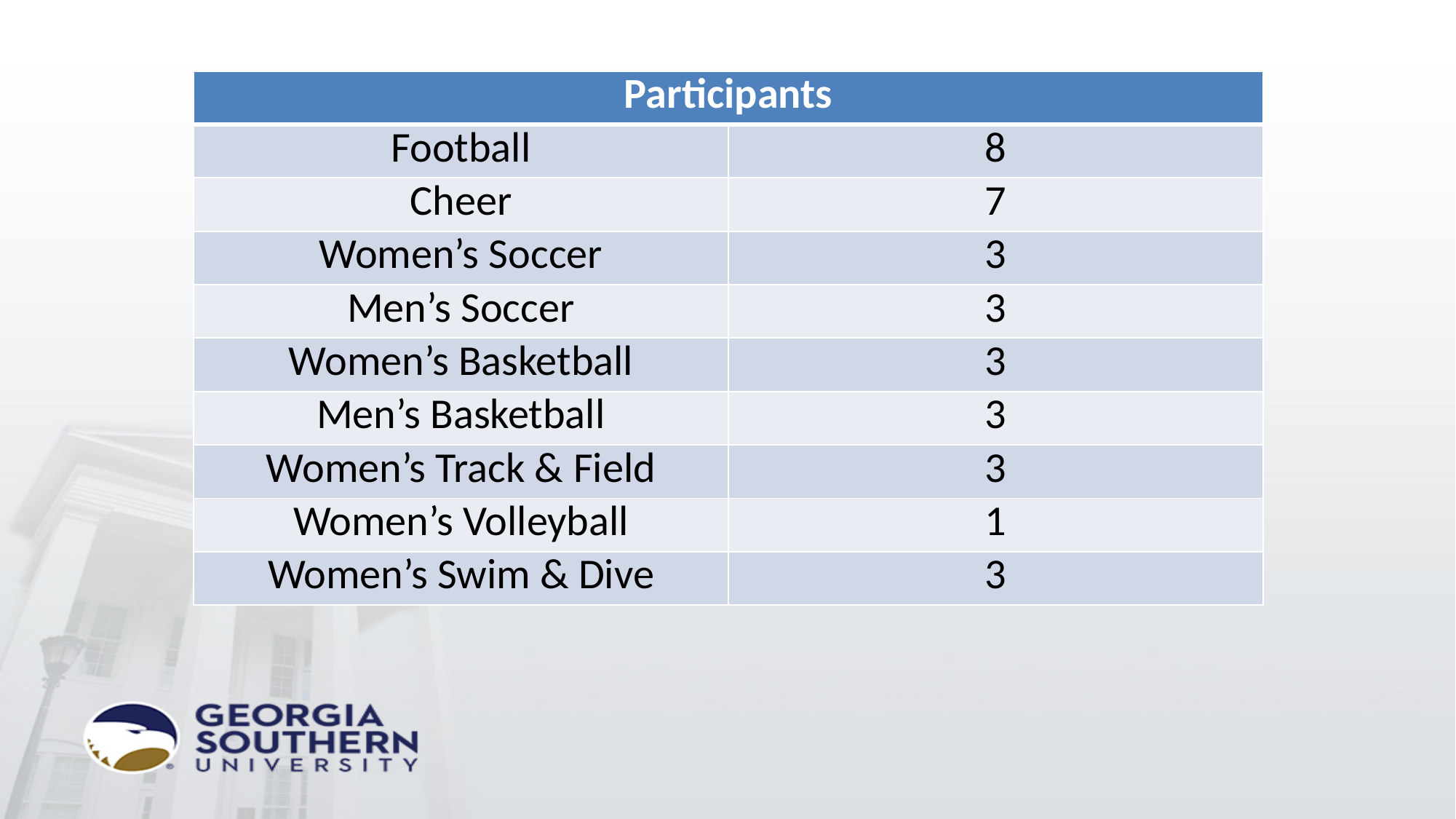

| Participants |  |
| --- | --- |
| Football | 8 |
| Cheer | 7 |
| Women’s Soccer | 3 |
| Men’s Soccer | 3 |
| Women’s Basketball | 3 |
| Men’s Basketball | 3 |
| Women’s Track & Field | 3 |
| Women’s Volleyball | 1 |
| Women’s Swim & Dive | 3 |